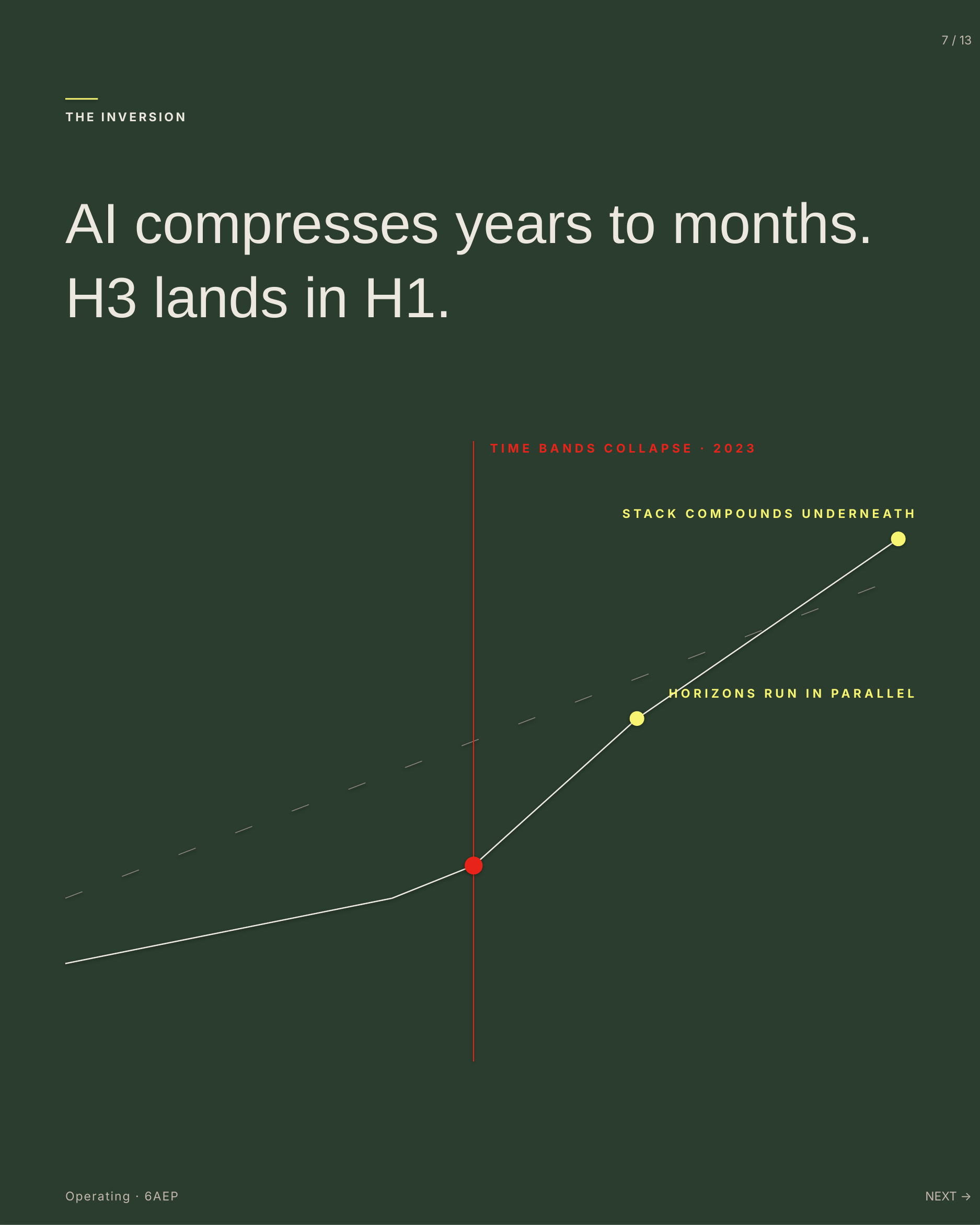

7 / 13

THE INVERSION
AI compresses years to months.
H3 lands in H1.
TIME BANDS COLLAPSE · 2023
STACK COMPOUNDS UNDERNEATH

HORIZONS RUN IN PARALLEL

Operating · 6AEP
NEXT →